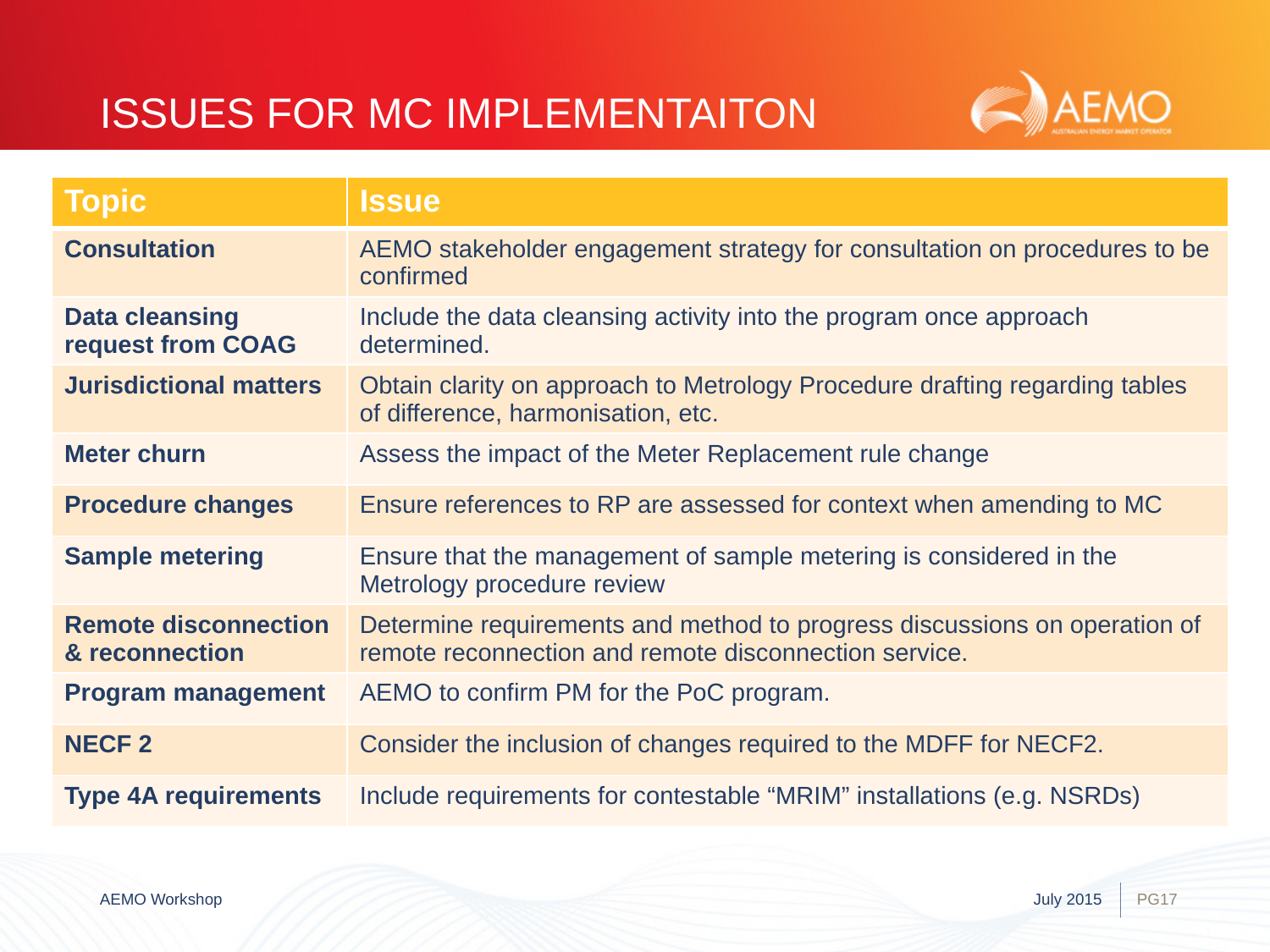

# Issues for MC implementaiton

| Topic | Issue |
| --- | --- |
| Consultation | AEMO stakeholder engagement strategy for consultation on procedures to be confirmed |
| Data cleansing request from COAG | Include the data cleansing activity into the program once approach determined. |
| Jurisdictional matters | Obtain clarity on approach to Metrology Procedure drafting regarding tables of difference, harmonisation, etc. |
| Meter churn | Assess the impact of the Meter Replacement rule change |
| Procedure changes | Ensure references to RP are assessed for context when amending to MC |
| Sample metering | Ensure that the management of sample metering is considered in the Metrology procedure review |
| Remote disconnection & reconnection | Determine requirements and method to progress discussions on operation of remote reconnection and remote disconnection service. |
| Program management | AEMO to confirm PM for the PoC program. |
| NECF 2 | Consider the inclusion of changes required to the MDFF for NECF2. |
| Type 4A requirements | Include requirements for contestable “MRIM” installations (e.g. NSRDs) |
AEMO Workshop
July 2015
PG17